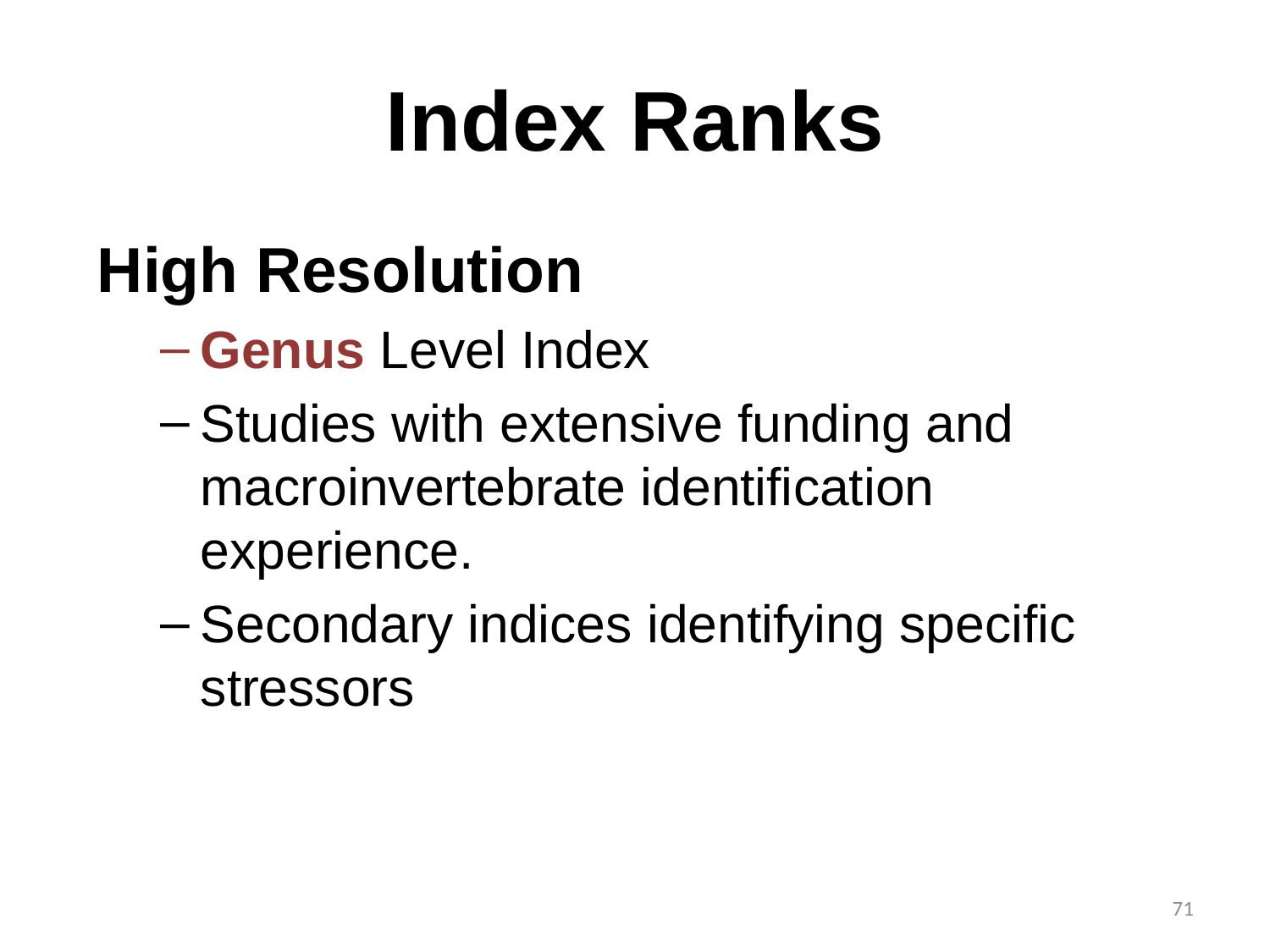

# Index Ranks
High Resolution
Genus Level Index
Studies with extensive funding and macroinvertebrate identification experience.
Secondary indices identifying specific stressors
71